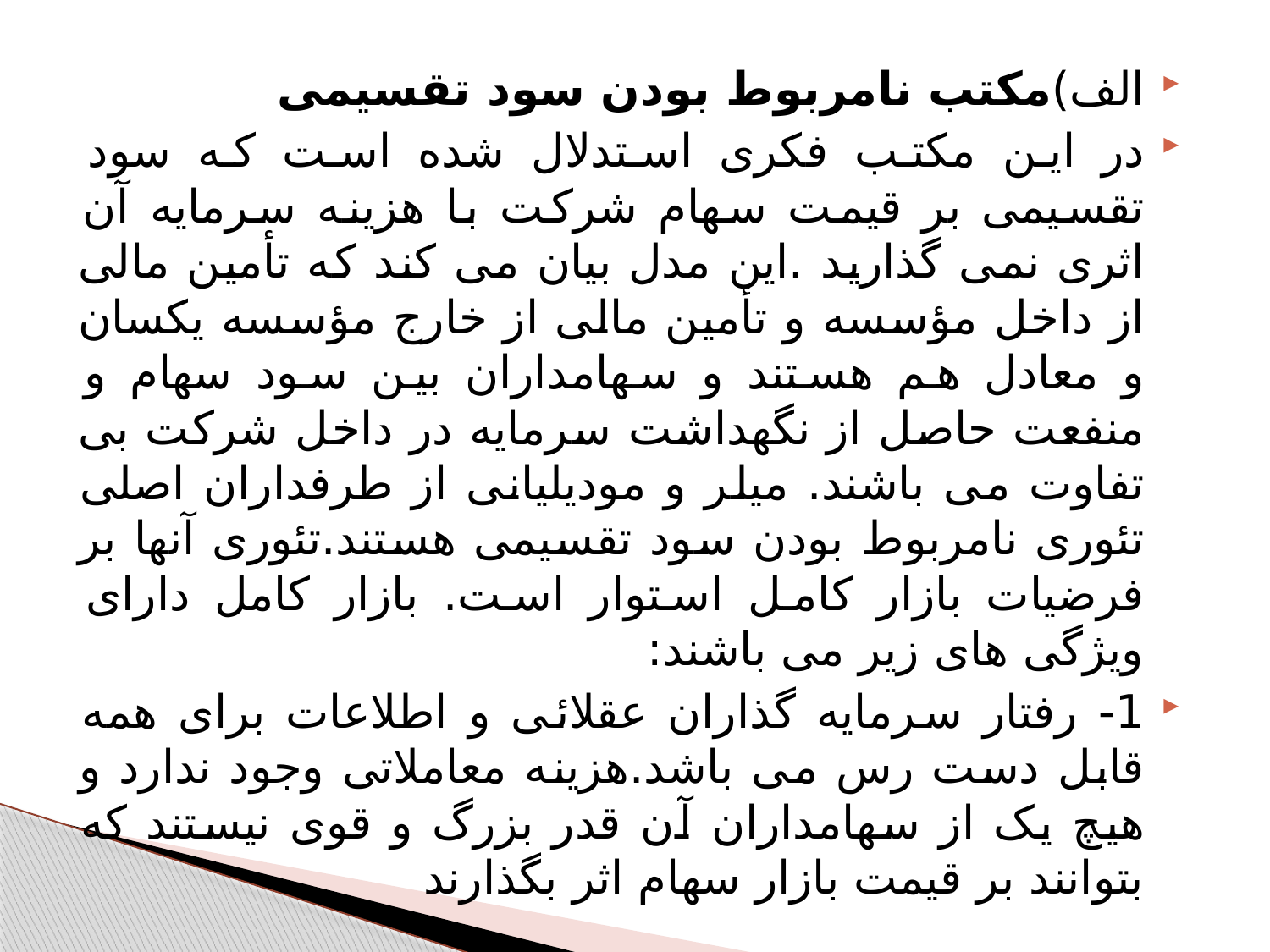

الف)مکتب نامربوط بودن سود تقسیمی
در این مکتب فکری استدلال شده است که سود تقسیمی بر قیمت سهام شرکت با هزینه سرمایه آن اثری نمی گذارید .این مدل بیان می کند که تأمین مالی از داخل مؤسسه و تأمین مالی از خارج مؤسسه یکسان و معادل هم هستند و سهامداران بین سود سهام و منفعت حاصل از نگهداشت سرمایه در داخل شرکت بی تفاوت می باشند. میلر و مودیلیانی از طرفداران اصلی تئوری نامربوط بودن سود تقسیمی هستند.تئوری آنها بر فرضیات بازار کامل استوار است. بازار کامل دارای ویژگی های زیر می باشند:
1- رفتار سرمایه گذاران عقلائی و اطلاعات برای همه قابل دست رس می باشد.هزینه معاملاتی وجود ندارد و هیچ یک از سهامداران آن قدر بزرگ و قوی نیستند که بتوانند بر قیمت بازار سهام اثر بگذارند